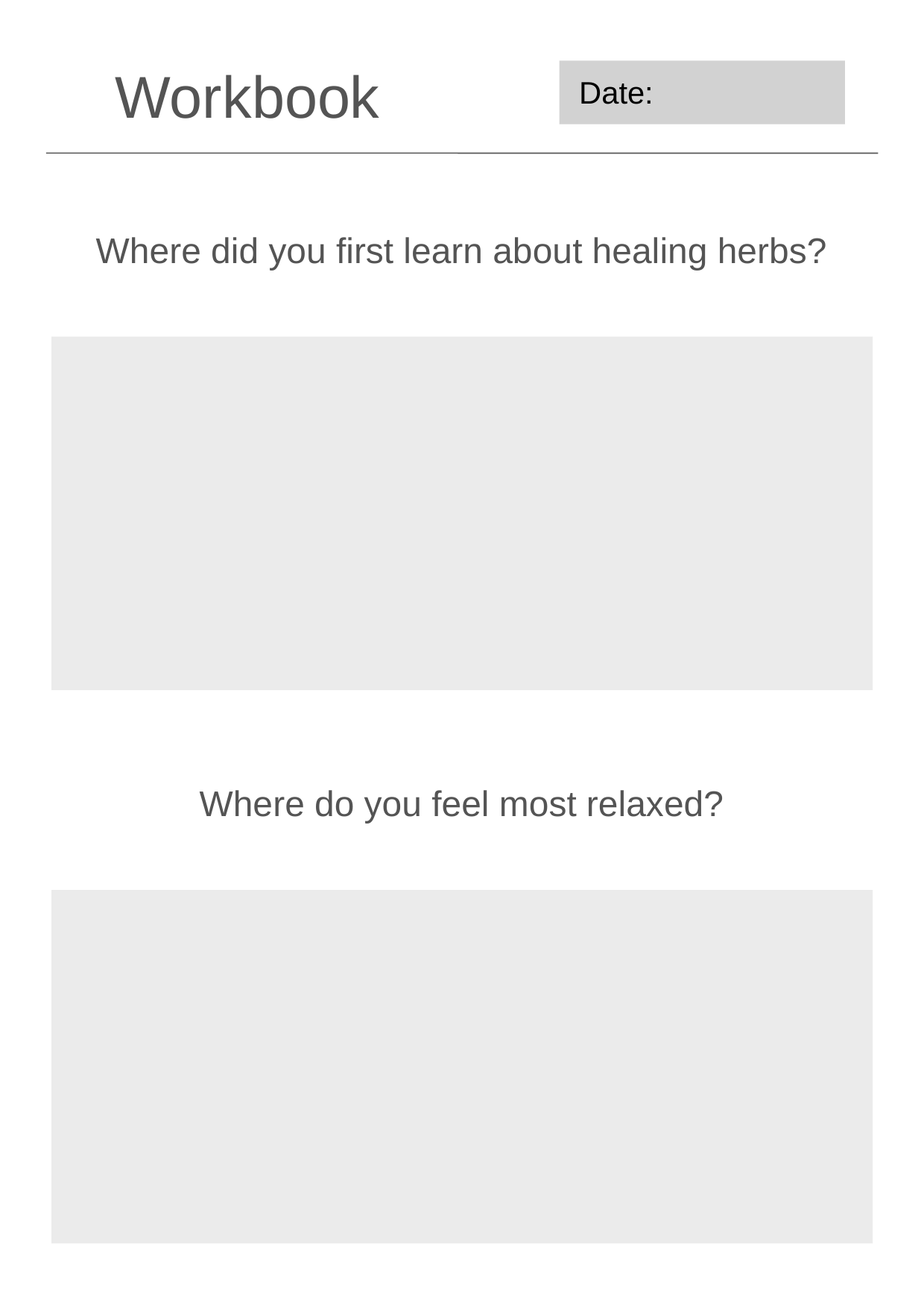

Workbook

Date:

Where did you first learn about healing herbs?

Where do you feel most relaxed?